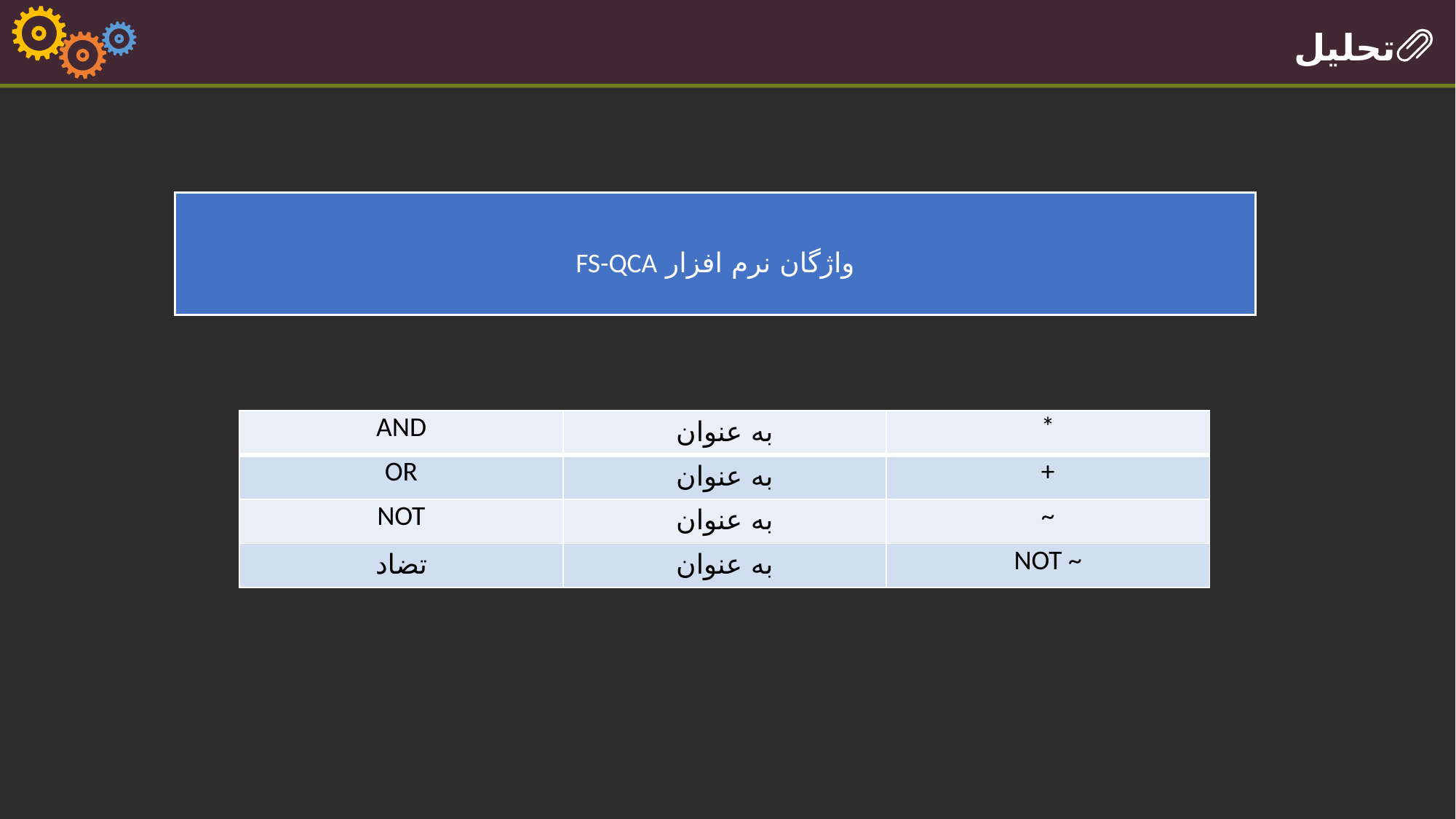

تحلیل

واژگان نرم افزار FS-QCA
| AND | به عنوان | \* |
| --- | --- | --- |
| OR | به عنوان | + |
| NOT | به عنوان | ~ |
| تضاد | به عنوان | NOT ~ |